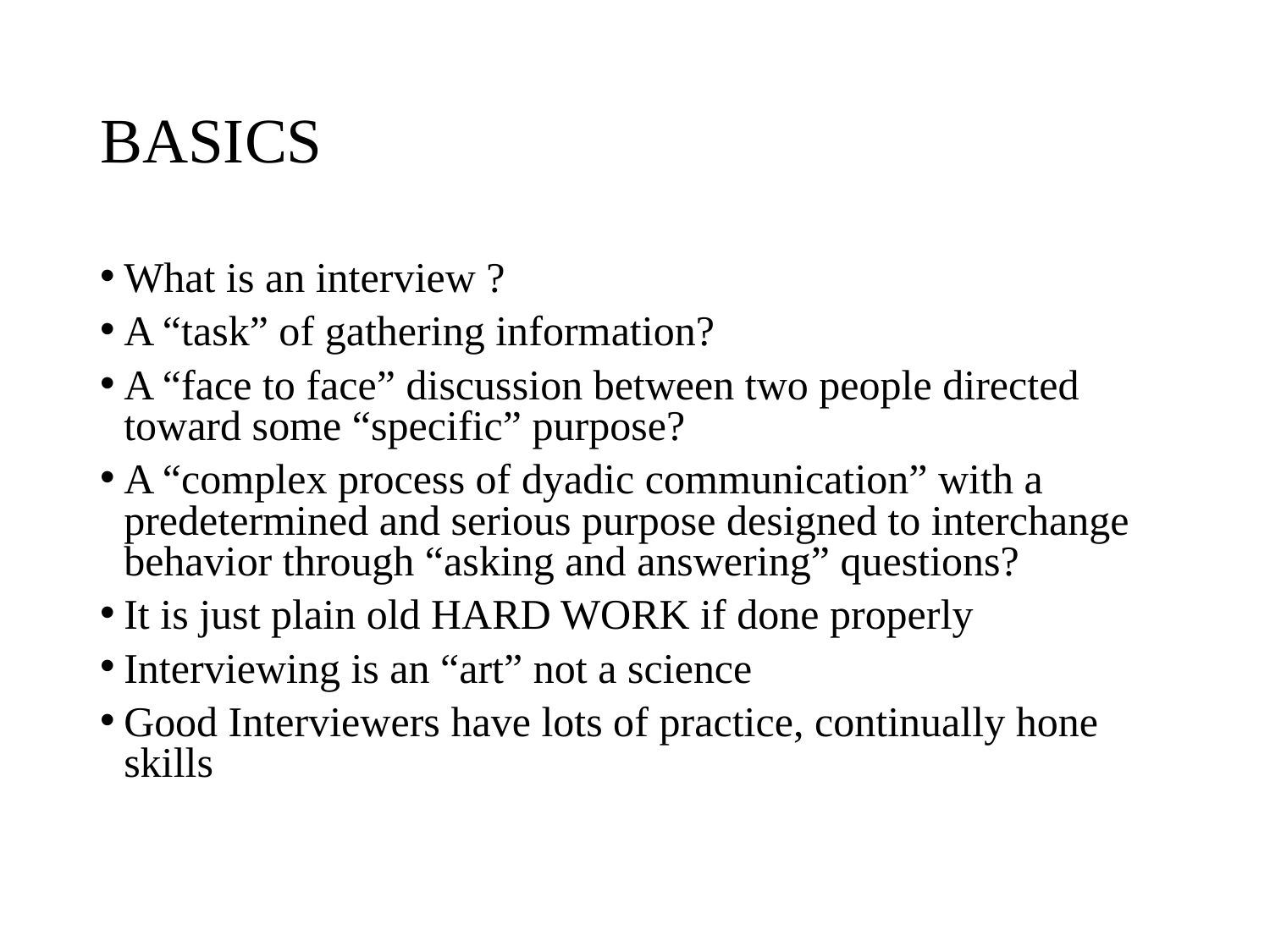

# BASICS
What is an interview ?
A “task” of gathering information?
A “face to face” discussion between two people directed toward some “specific” purpose?
A “complex process of dyadic communication” with a predetermined and serious purpose designed to interchange behavior through “asking and answering” questions?
It is just plain old HARD WORK if done properly
Interviewing is an “art” not a science
Good Interviewers have lots of practice, continually hone skills

USEPA-CID: INTRO TO BASIC INTERVIEWING